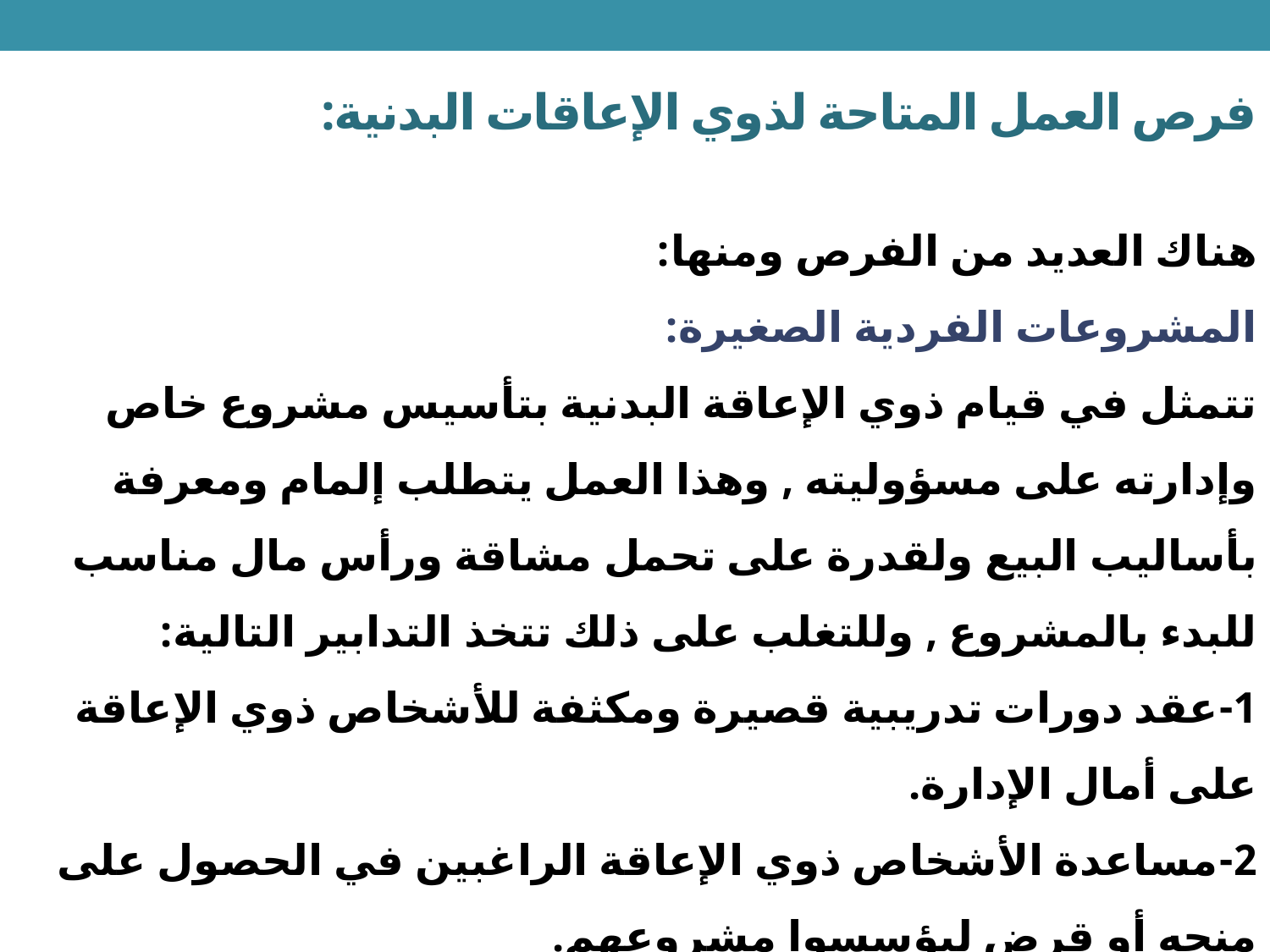

فرص العمل المتاحة لذوي الإعاقات البدنية:

هناك العديد من الفرص ومنها:
المشروعات الفردية الصغيرة:
تتمثل في قيام ذوي الإعاقة البدنية بتأسيس مشروع خاص وإدارته على مسؤوليته , وهذا العمل يتطلب إلمام ومعرفة بأساليب البيع ولقدرة على تحمل مشاقة ورأس مال مناسب للبدء بالمشروع , وللتغلب على ذلك تتخذ التدابير التالية:
1-عقد دورات تدريبية قصيرة ومكثفة للأشخاص ذوي الإعاقة على أمال الإدارة.
2-مساعدة الأشخاص ذوي الإعاقة الراغبين في الحصول على منحه أو قرض ليؤسسوا مشروعهم.